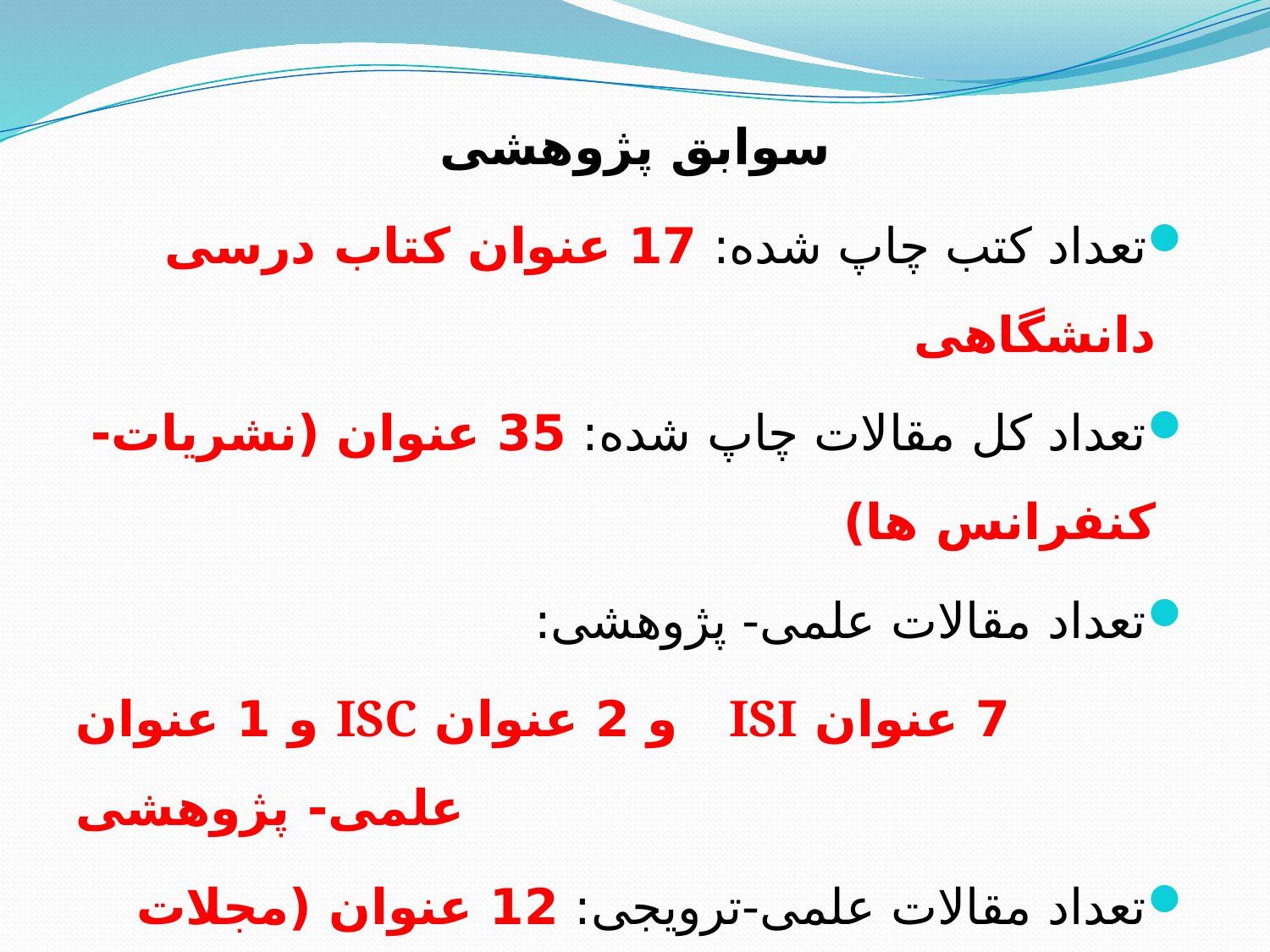

سوابق پژوهشی
تعداد کتب چاپ شده: 17 عنوان کتاب درسی دانشگاهی
تعداد کل مقالات چاپ شده: 35 عنوان (نشریات- کنفرانس ها)
تعداد مقالات علمی- پژوهشی:
 7 عنوان ISI   و 2 عنوان ISC و 1 عنوان علمی- پژوهشی
تعداد مقالات علمی-ترویجی: 12 عنوان (مجلات رشد  و....)